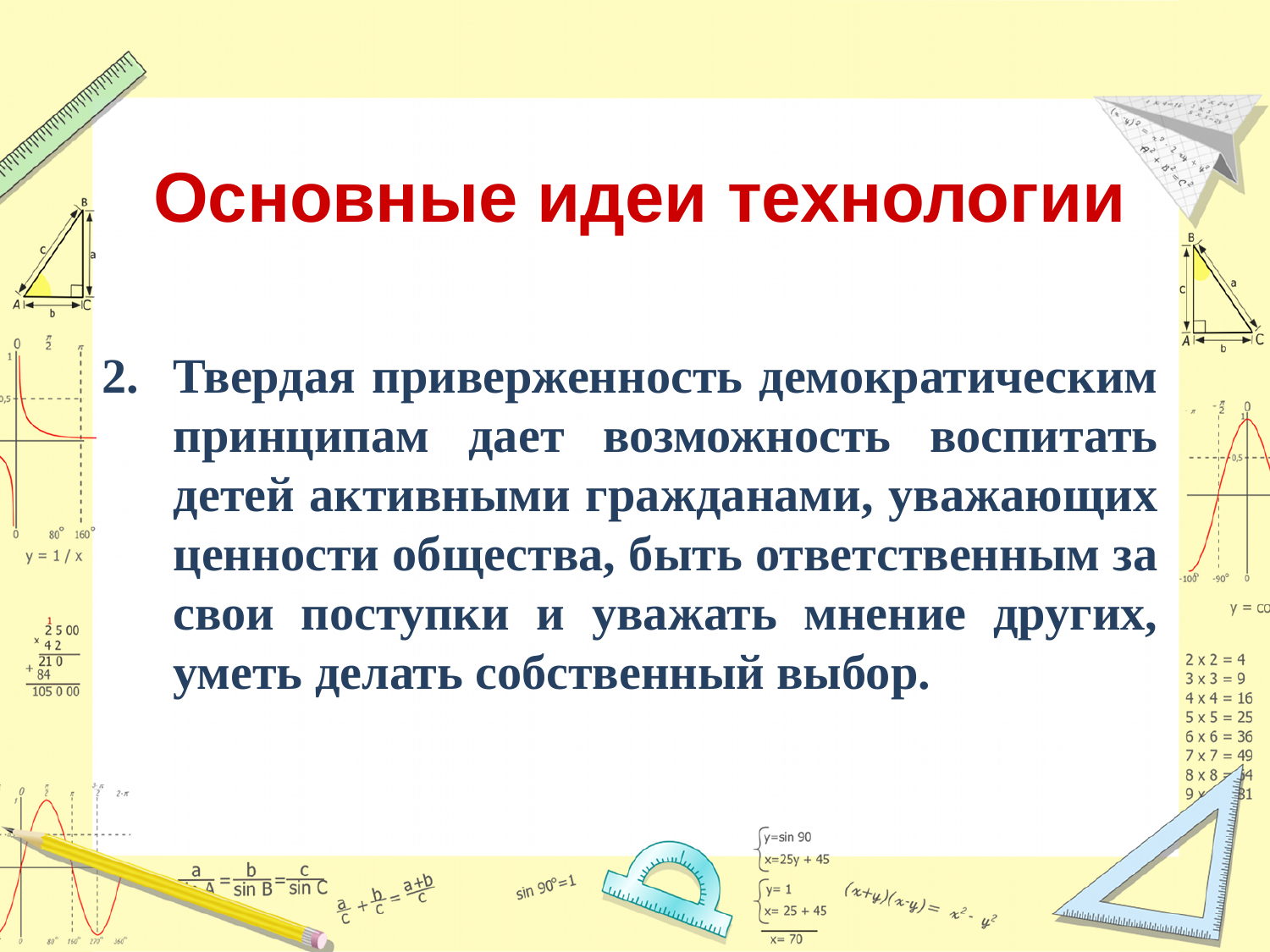

# Основные идеи технологии
Твердая приверженность демократическим принципам дает возможность воспитать детей активными гражданами, уважающих ценности общества, быть ответственным за свои поступки и уважать мнение других, уметь делать собственный выбор.